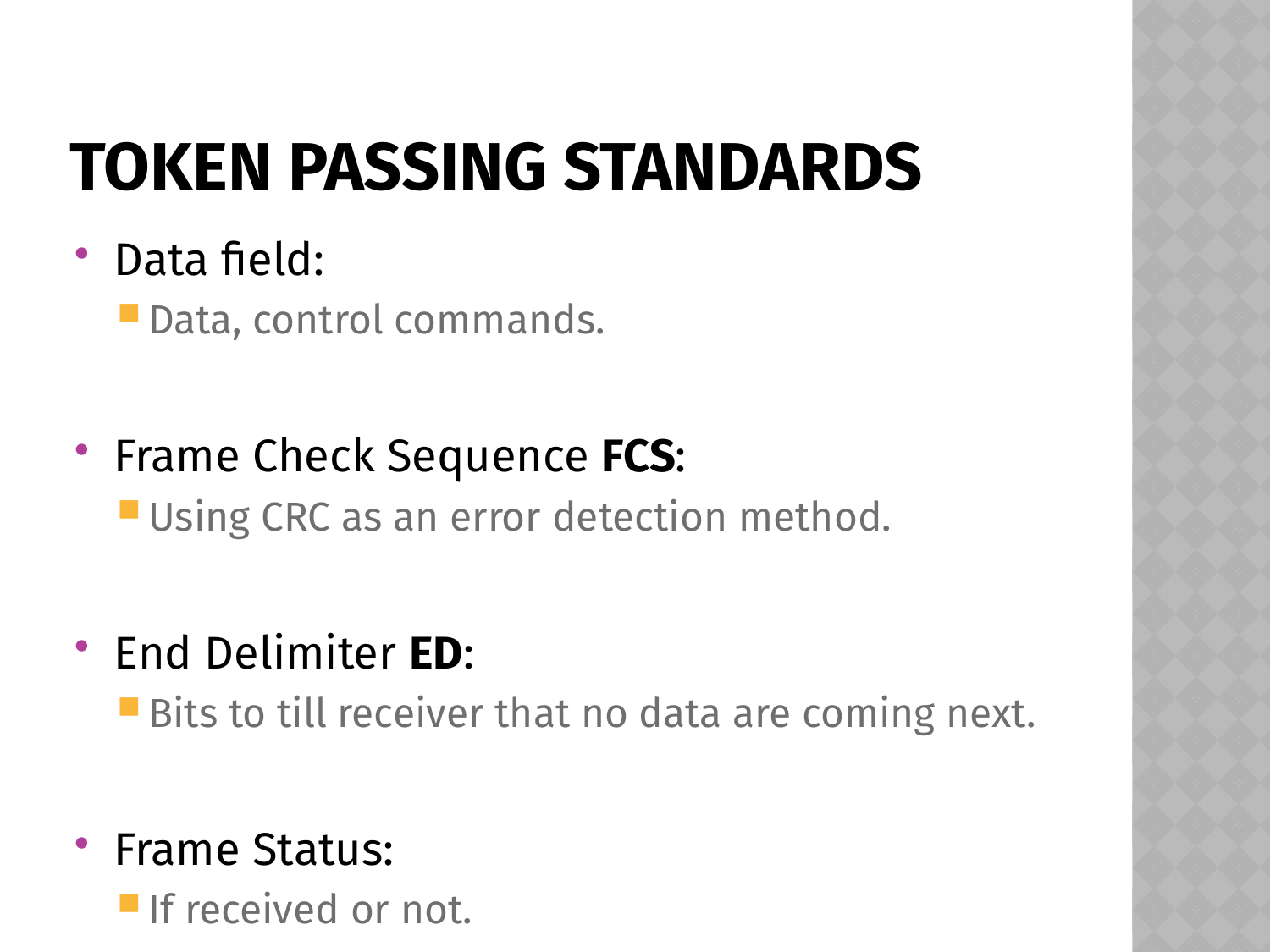

# Token passing standards
Data field:
Data, control commands.

Frame Check Sequence FCS:
Using CRC as an error detection method.

End Delimiter ED:
Bits to till receiver that no data are coming next.

Frame Status:
If received or not.